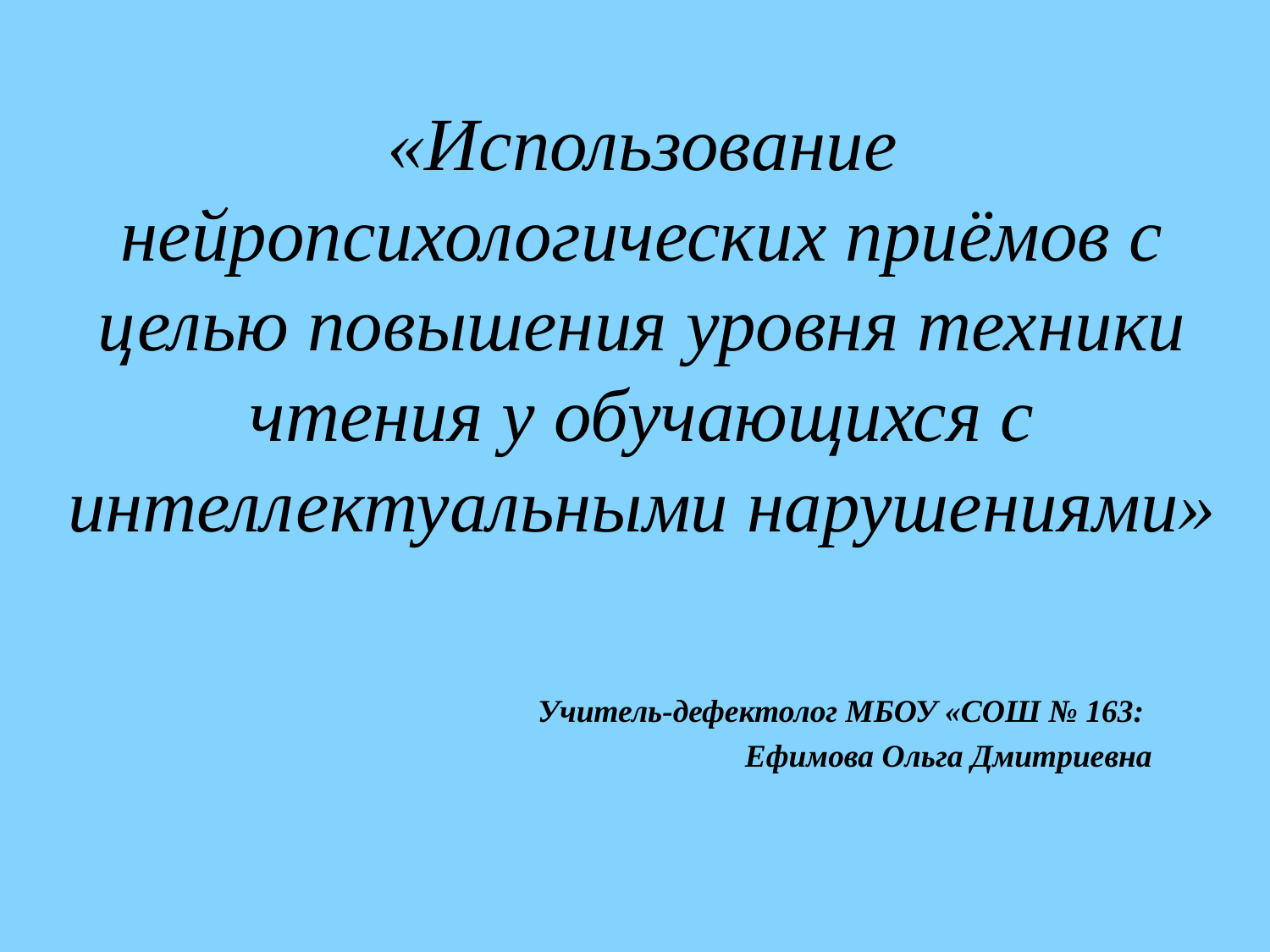

# «Использование нейропсихологических приёмов с целью повышения уровня техники чтения у обучающихся с интеллектуальными нарушениями»
Учитель-дефектолог МБОУ «СОШ № 163:
Ефимова Ольга Дмитриевна